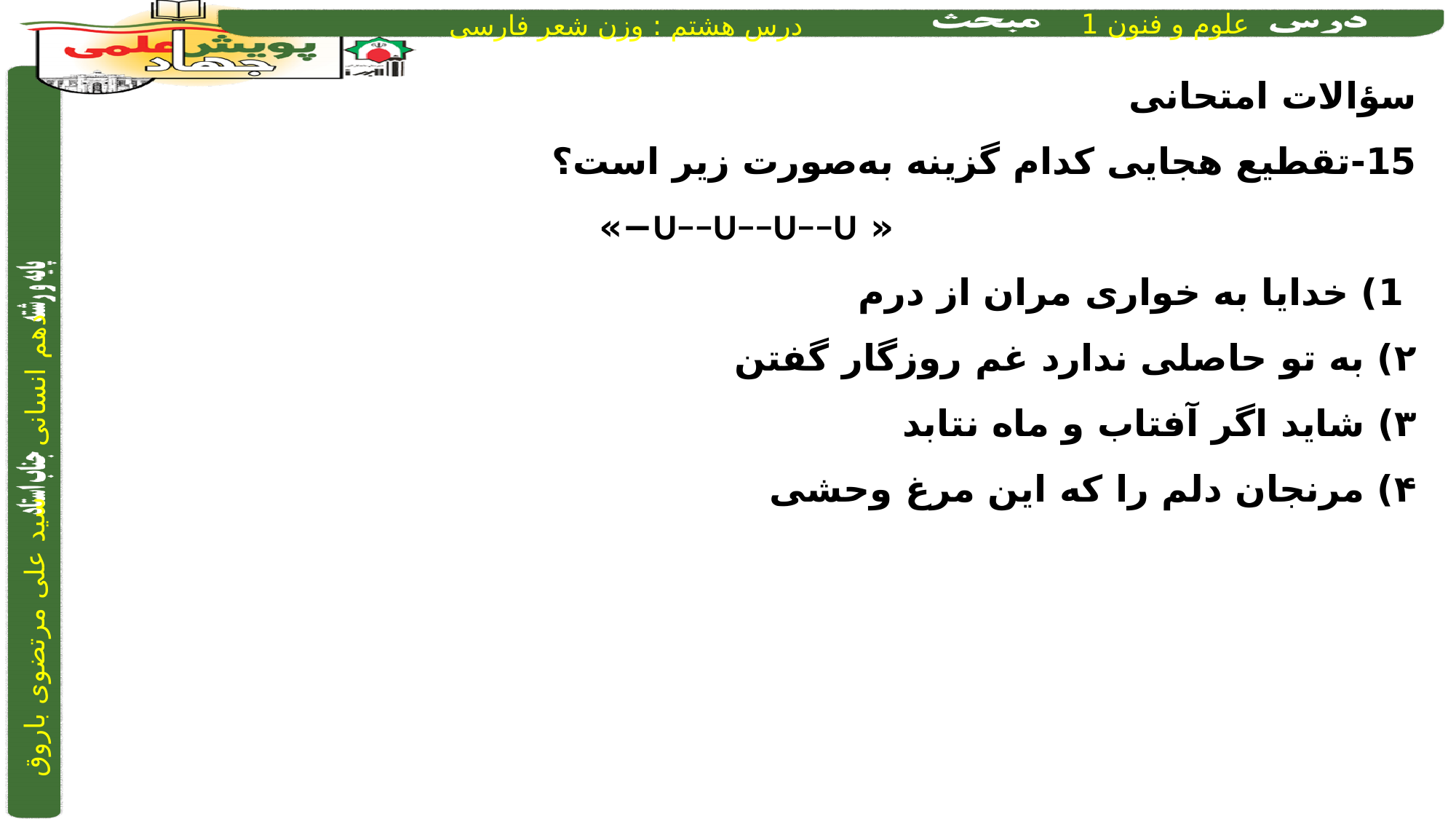

سؤالات امتحانی
15-تقطیع هجایی کدام گزینه به‌صورت زیر است؟
«‌ U−−U−−U−−U−»
 1) خدایا به خواری مران از درم
‌۲) به تو حاصلی ندارد غم روزگار گفتن
۳) شاید اگر آفتاب و ماه نتابد
۴) مرنجان دلم را که این مرغ وحشی